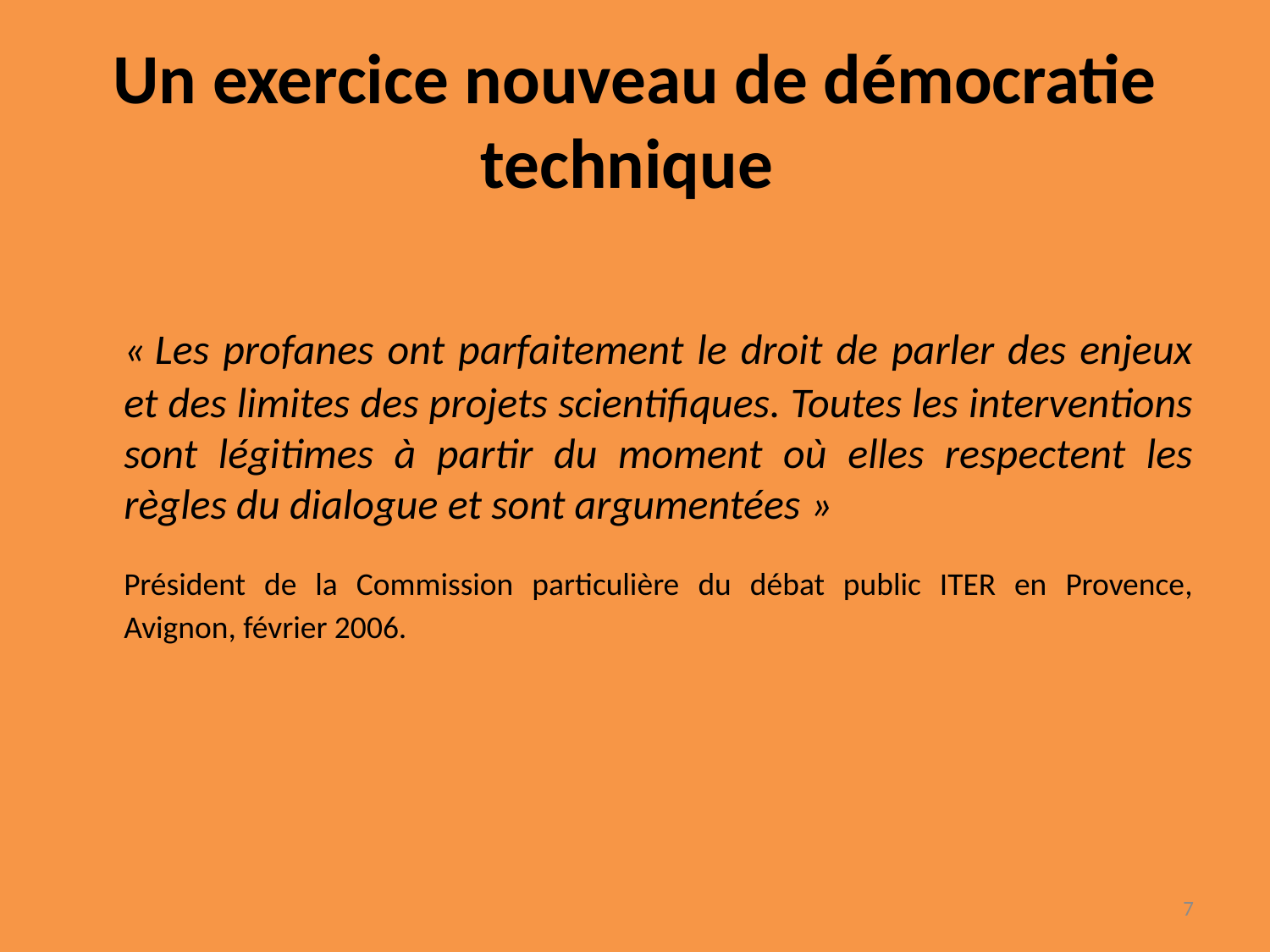

# Un exercice nouveau de démocratie technique

	« Les profanes ont parfaitement le droit de parler des enjeux et des limites des projets scientifiques. Toutes les interventions sont légitimes à partir du moment où elles respectent les règles du dialogue et sont argumentées »
	Président de la Commission particulière du débat public ITER en Provence, Avignon, février 2006.
7